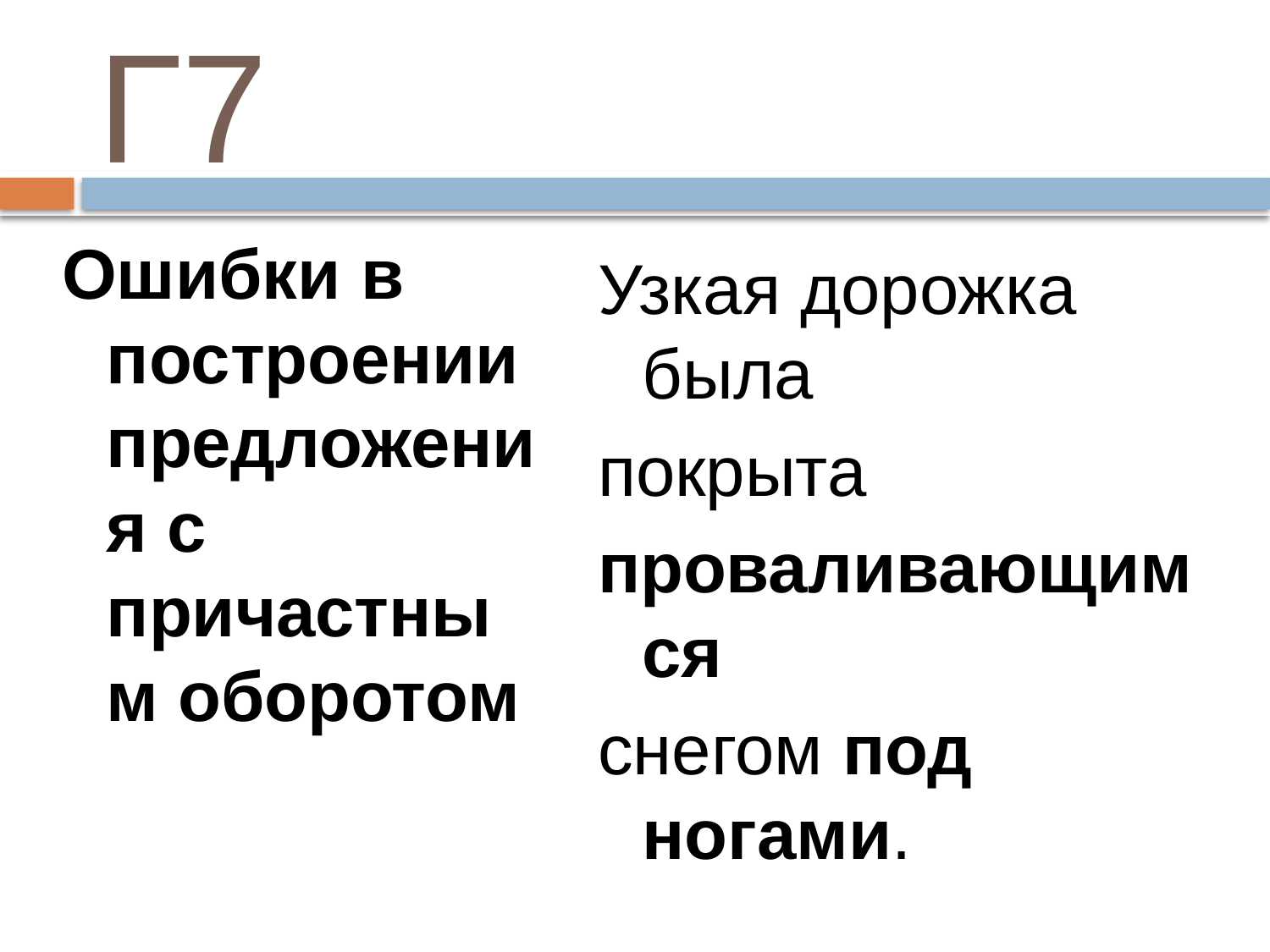

# Г7
Ошибки в построении предложения с причастным оборотом
Узкая дорожка была
покрыта
проваливающимся
снегом под ногами.